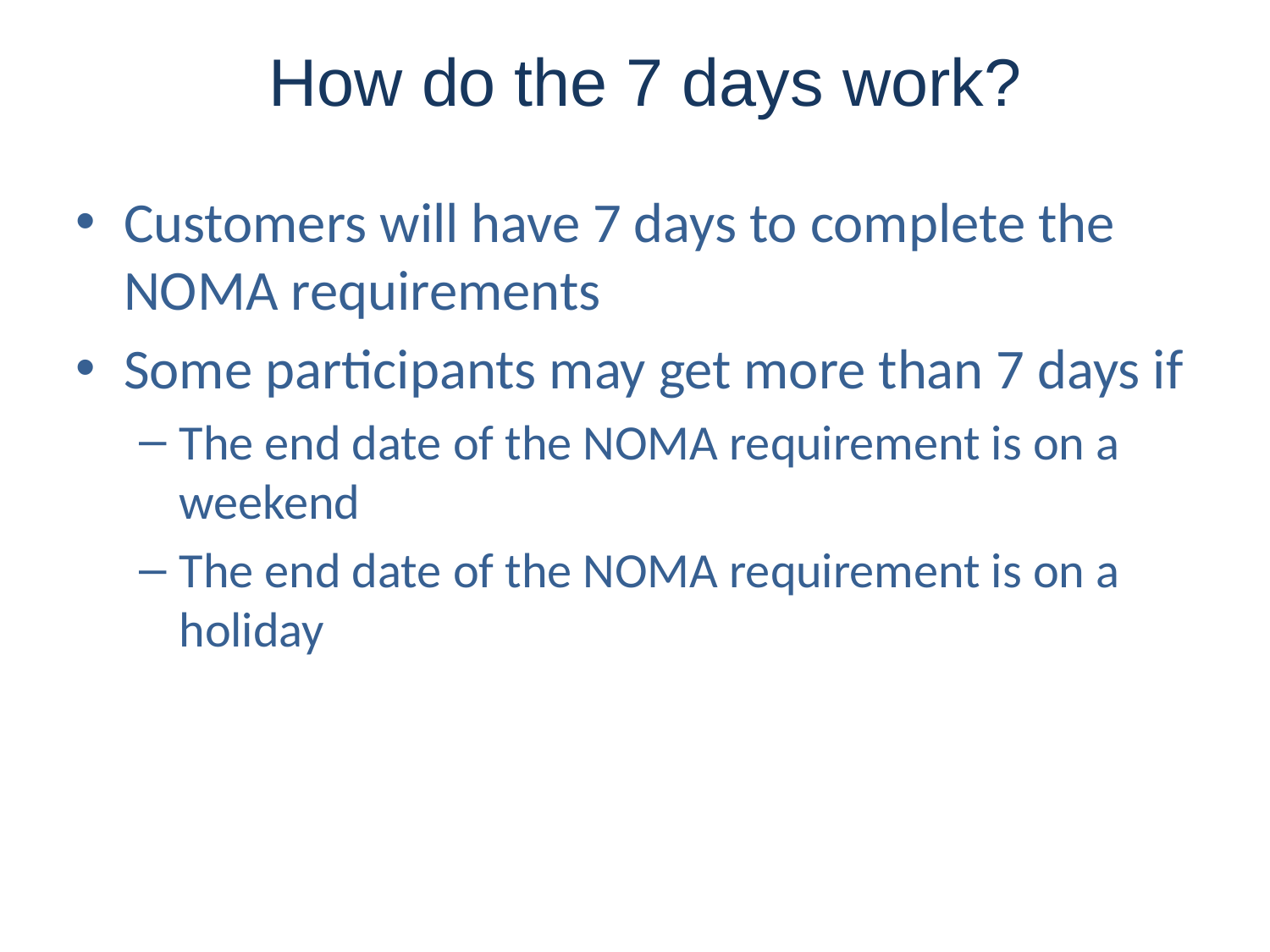

# How do the 7 days work?
Customers will have 7 days to complete the NOMA requirements
Some participants may get more than 7 days if
The end date of the NOMA requirement is on a weekend
The end date of the NOMA requirement is on a holiday